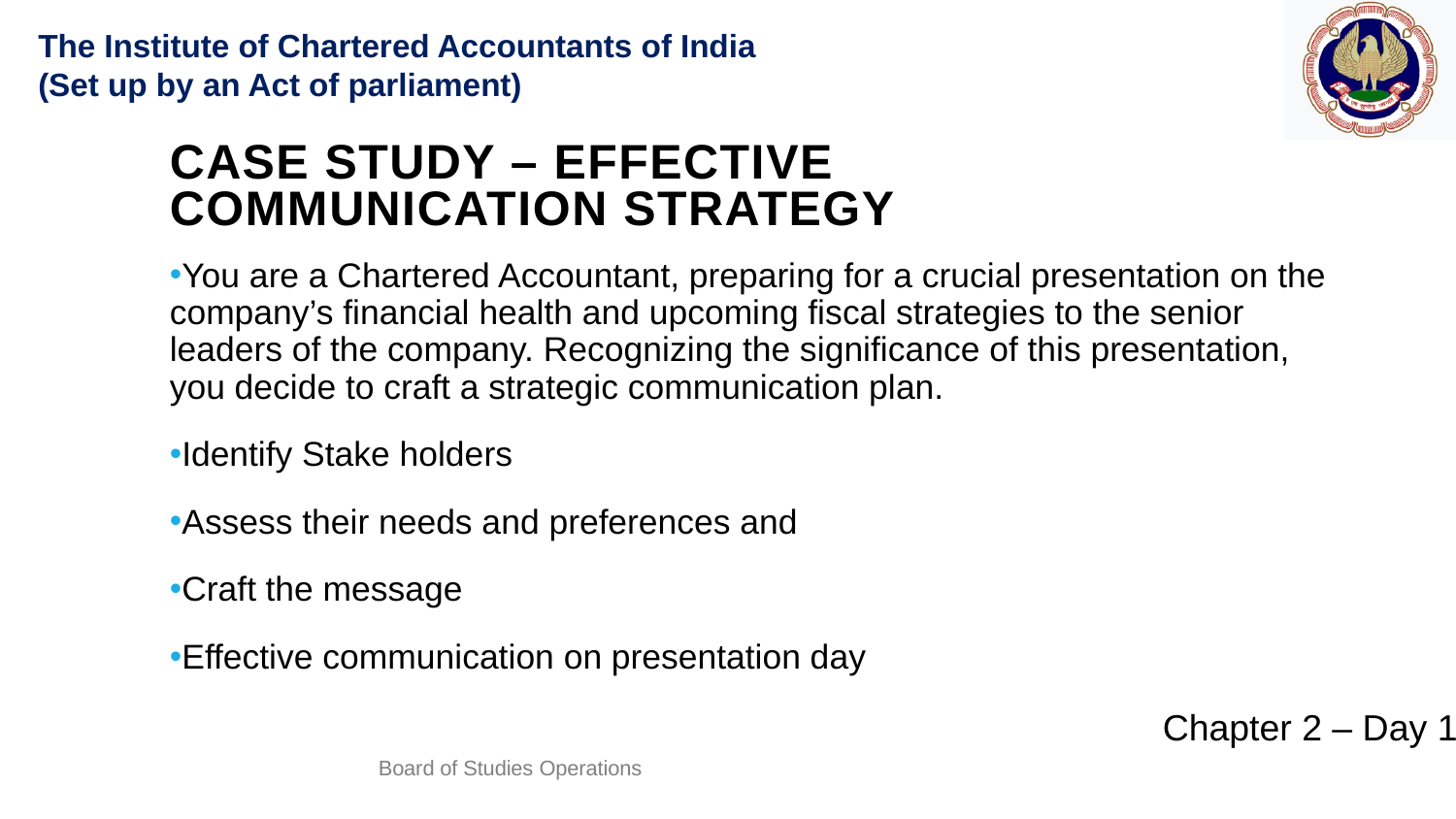

Case Study – Effective Communication Strategy
You are a Chartered Accountant, preparing for a crucial presentation on the company’s financial health and upcoming fiscal strategies to the senior leaders of the company. Recognizing the significance of this presentation, you decide to craft a strategic communication plan.
Identify Stake holders
Assess their needs and preferences and
Craft the message
Effective communication on presentation day